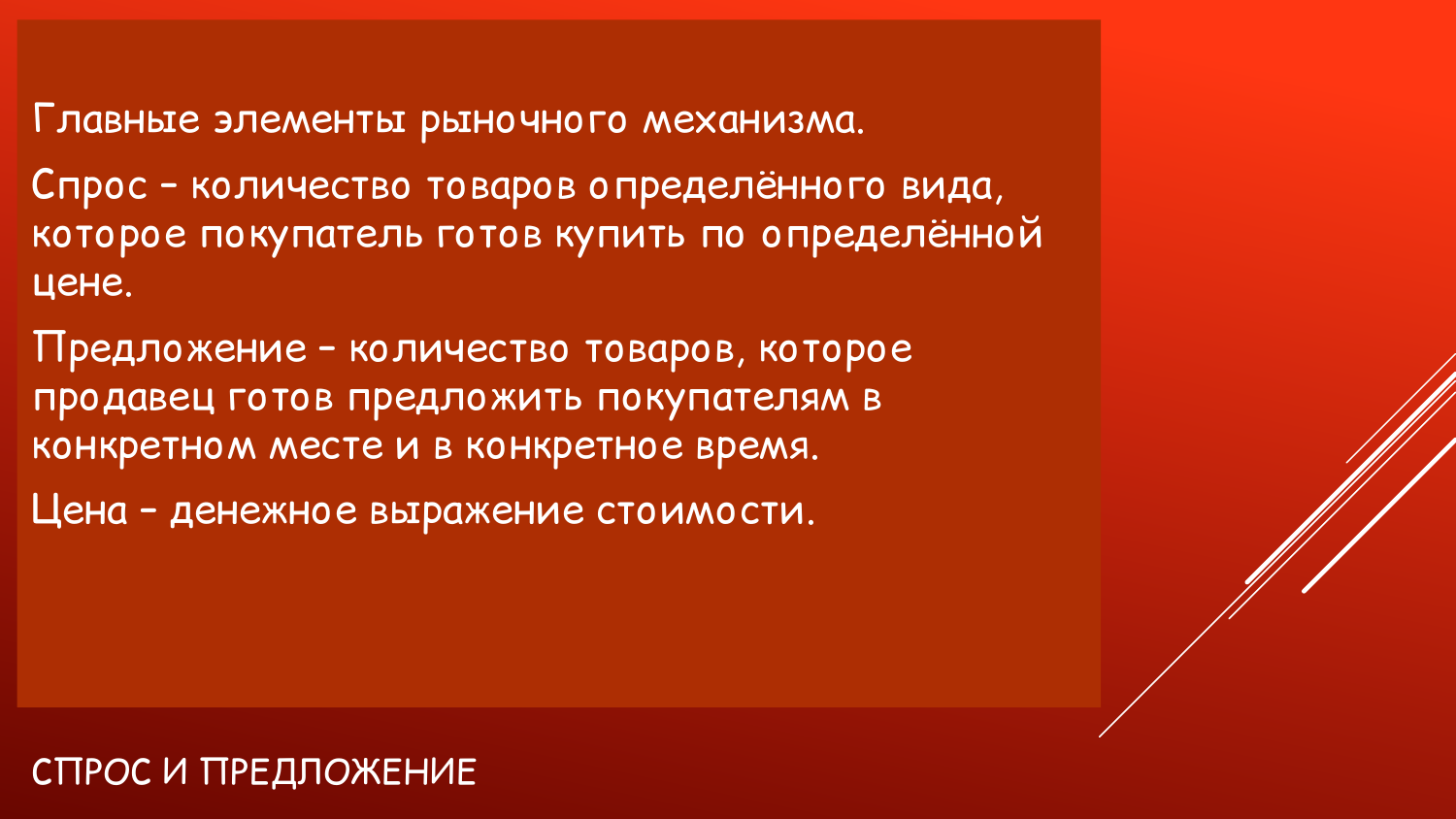

Главные элементы рыночного механизма.
Спрос – количество товаров определённого вида, которое покупатель готов купить по определённой цене.
Предложение – количество товаров, которое продавец готов предложить покупателям в конкретном месте и в конкретное время.
Цена – денежное выражение стоимости.

# Спрос и предложение